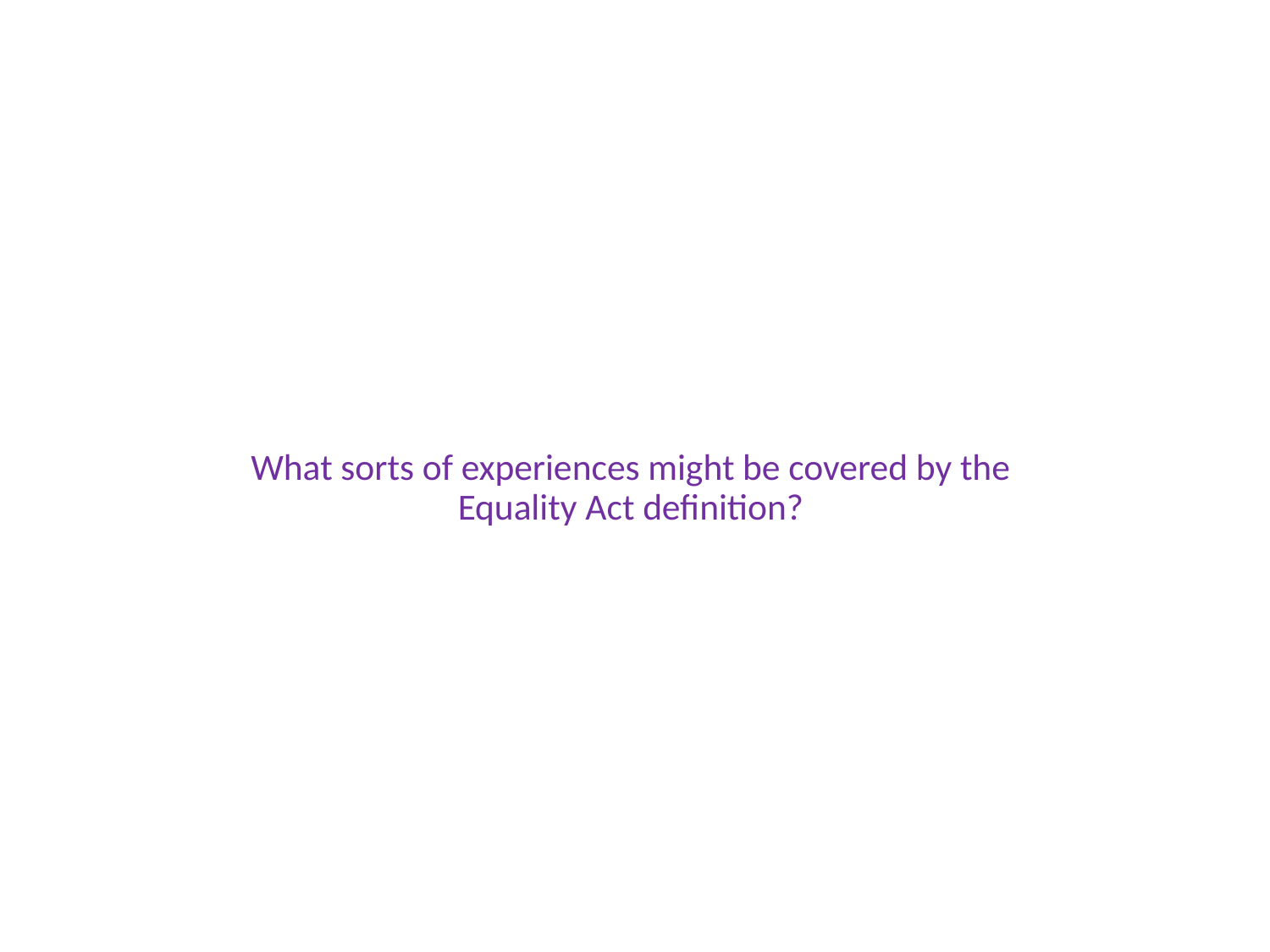

# What sorts of experiences might be covered by the Equality Act definition?